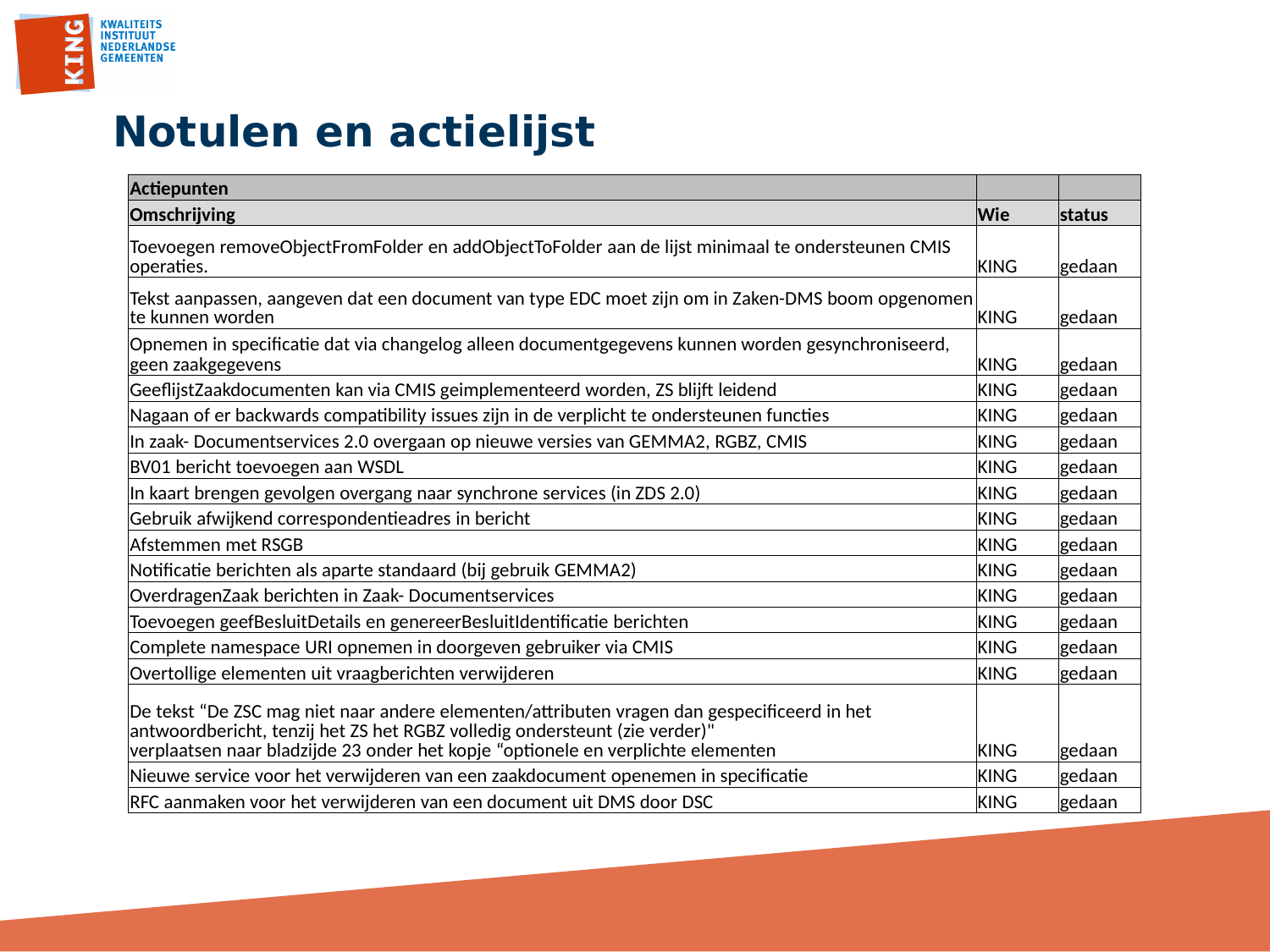

# Notulen en actielijst
| Actiepunten |  |  |
| --- | --- | --- |
| Omschrijving | Wie | status |
| Toevoegen removeObjectFromFolder en addObjectToFolder aan de lijst minimaal te ondersteunen CMIS operaties. | KING | gedaan |
| Tekst aanpassen, aangeven dat een document van type EDC moet zijn om in Zaken-DMS boom opgenomen te kunnen worden | KING | gedaan |
| Opnemen in specificatie dat via changelog alleen documentgegevens kunnen worden gesynchroniseerd, geen zaakgegevens | KING | gedaan |
| GeeflijstZaakdocumenten kan via CMIS geimplementeerd worden, ZS blijft leidend | KING | gedaan |
| Nagaan of er backwards compatibility issues zijn in de verplicht te ondersteunen functies | KING | gedaan |
| In zaak- Documentservices 2.0 overgaan op nieuwe versies van GEMMA2, RGBZ, CMIS | KING | gedaan |
| BV01 bericht toevoegen aan WSDL | KING | gedaan |
| In kaart brengen gevolgen overgang naar synchrone services (in ZDS 2.0) | KING | gedaan |
| Gebruik afwijkend correspondentieadres in bericht | KING | gedaan |
| Afstemmen met RSGB | KING | gedaan |
| Notificatie berichten als aparte standaard (bij gebruik GEMMA2) | KING | gedaan |
| OverdragenZaak berichten in Zaak- Documentservices | KING | gedaan |
| Toevoegen geefBesluitDetails en genereerBesluitIdentificatie berichten | KING | gedaan |
| Complete namespace URI opnemen in doorgeven gebruiker via CMIS | KING | gedaan |
| Overtollige elementen uit vraagberichten verwijderen | KING | gedaan |
| De tekst “De ZSC mag niet naar andere elementen/attributen vragen dan gespecificeerd in het antwoordbericht, tenzij het ZS het RGBZ volledig ondersteunt (zie verder)" verplaatsen naar bladzijde 23 onder het kopje “optionele en verplichte elementen | KING | gedaan |
| Nieuwe service voor het verwijderen van een zaakdocument openemen in specificatie | KING | gedaan |
| RFC aanmaken voor het verwijderen van een document uit DMS door DSC | KING | gedaan |